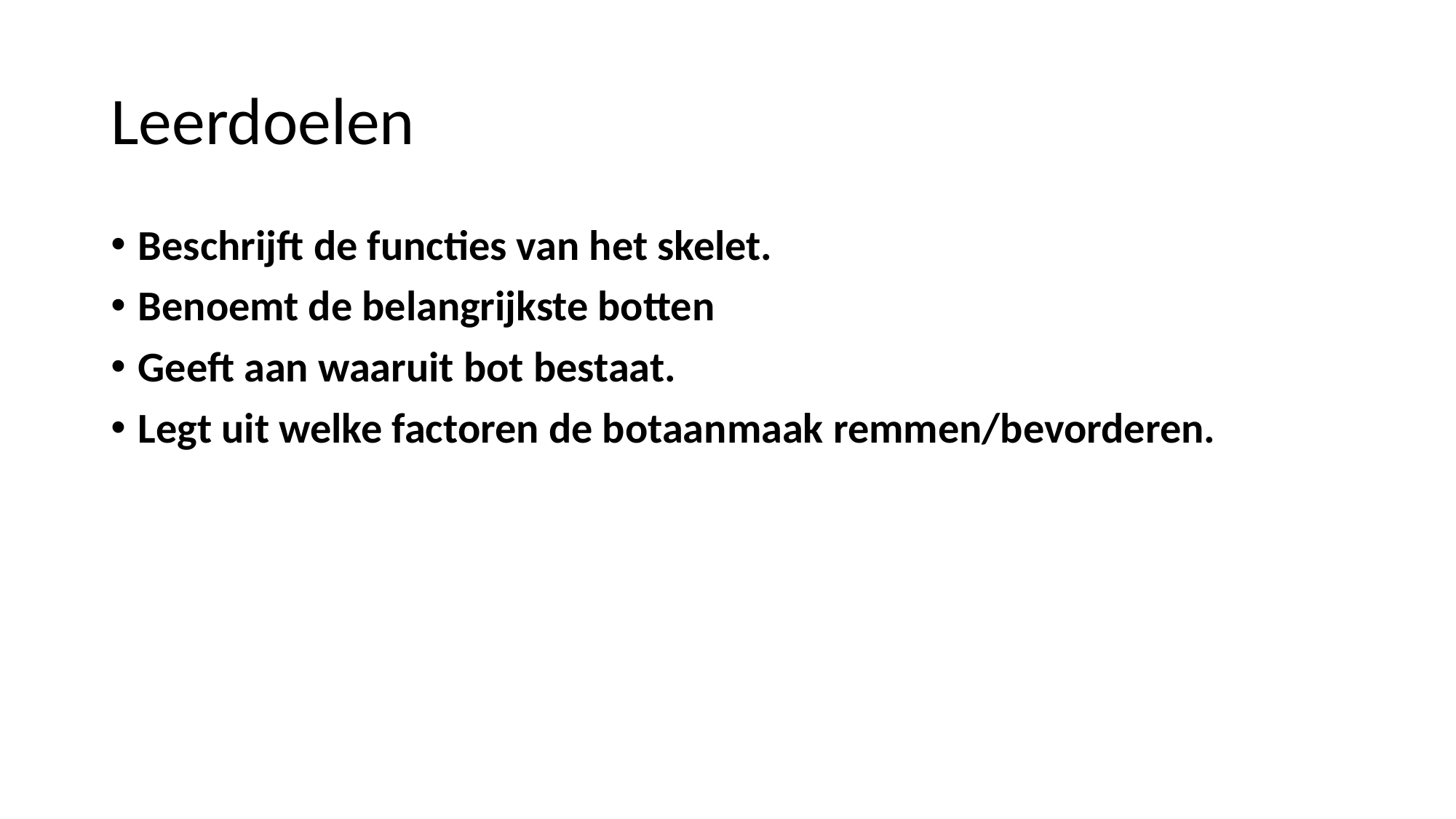

# Leerdoelen
Beschrijft de functies van het skelet.
Benoemt de belangrijkste botten
Geeft aan waaruit bot bestaat.
Legt uit welke factoren de botaanmaak remmen/bevorderen.